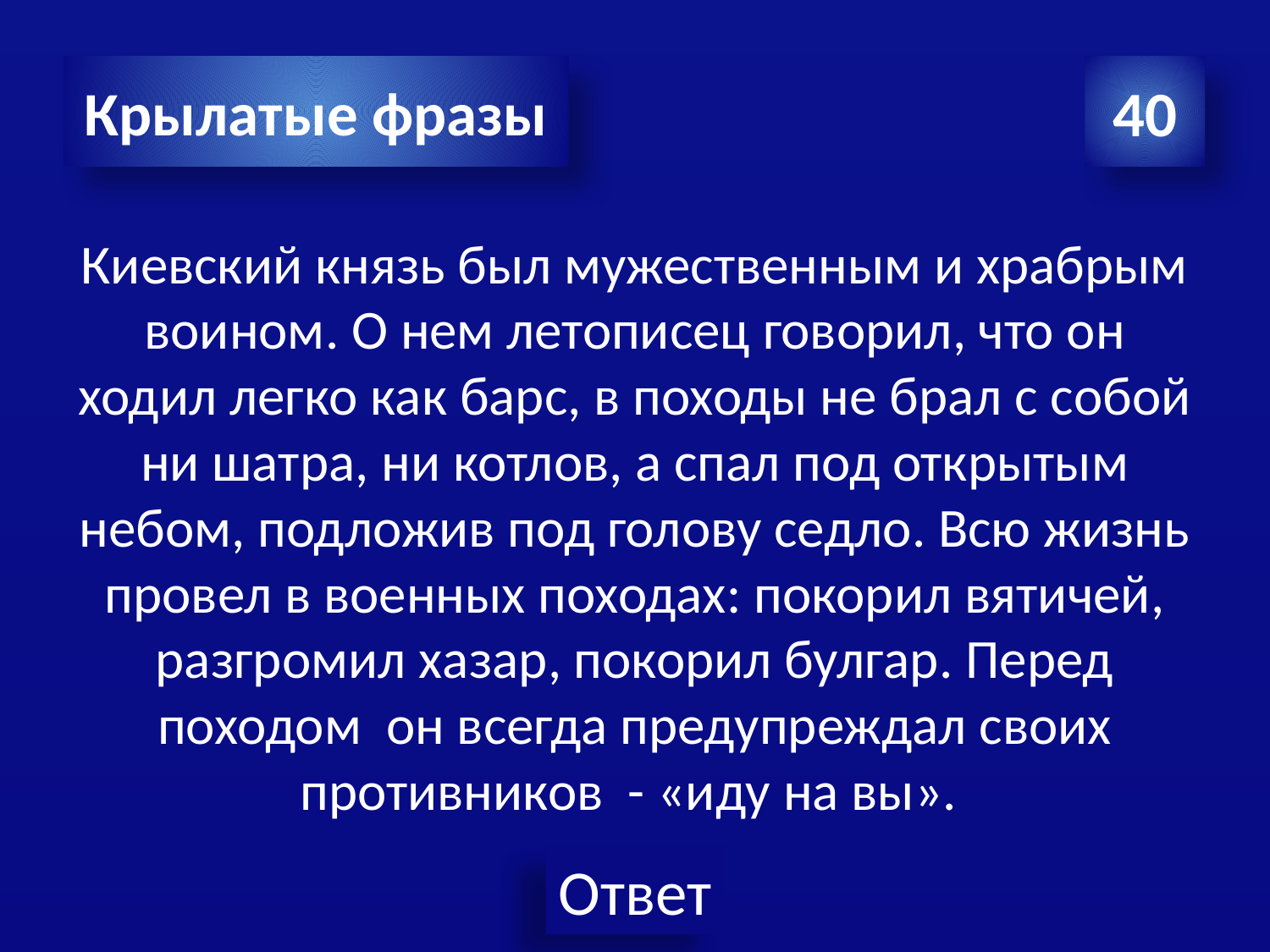

Крылатые фразы
40
Киевский князь был мужественным и храбрым воином. О нем летописец говорил, что он ходил легко как барс, в походы не брал с собой ни шатра, ни котлов, а спал под открытым небом, подложив под голову седло. Всю жизнь провел в военных походах: покорил вятичей, разгромил хазар, покорил булгар. Перед походом  он всегда предупреждал своих противников  - «иду на вы».